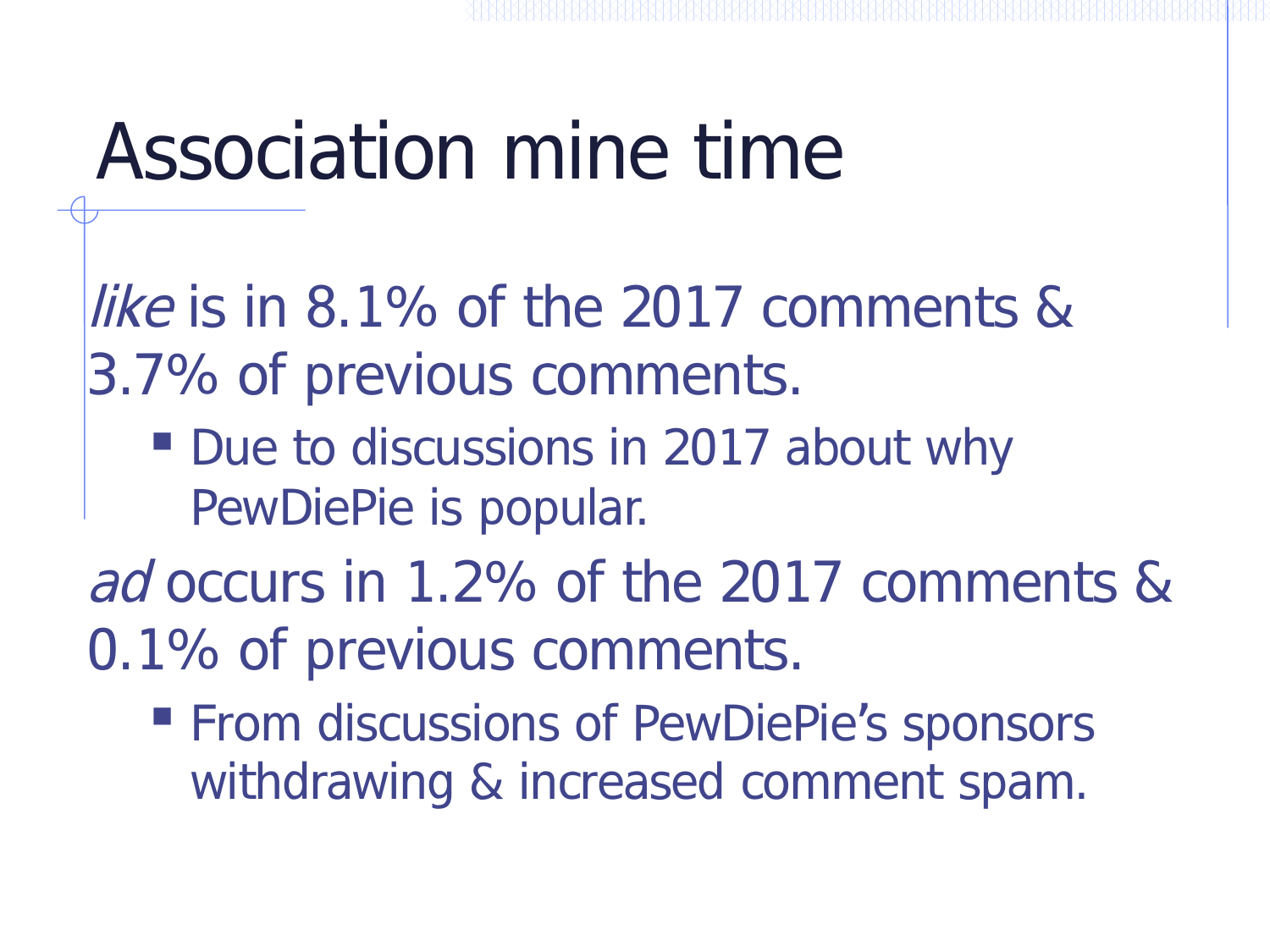

# Association mine time
like is in 8.1% of the 2017 comments & 3.7% of previous comments.
Due to discussions in 2017 about why PewDiePie is popular.
ad occurs in 1.2% of the 2017 comments & 0.1% of previous comments.
From discussions of PewDiePie’s sponsors withdrawing & increased comment spam.